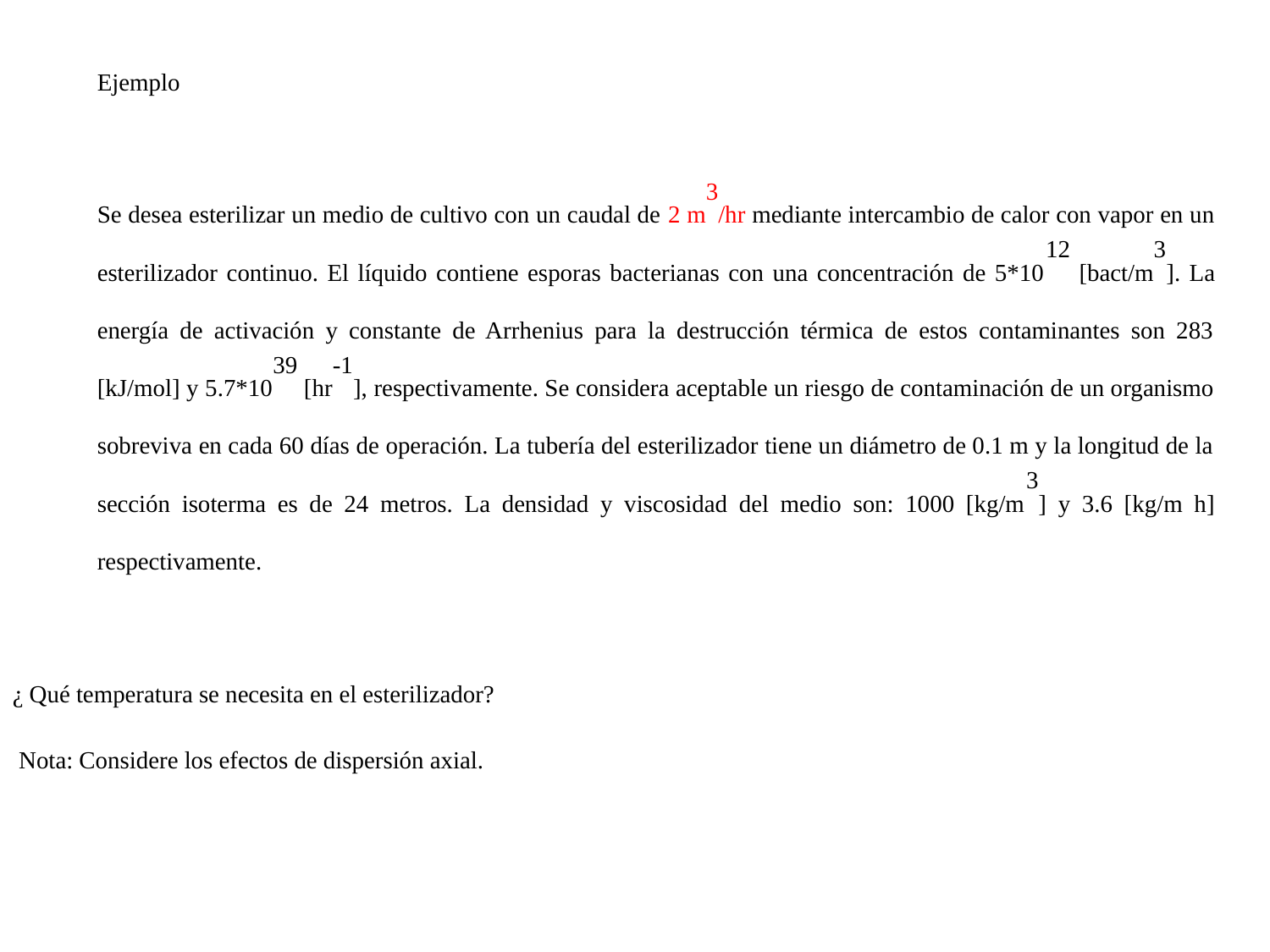

Ejemplo

	Se desea esterilizar un medio de cultivo con un caudal de 2 m3/hr mediante intercambio de calor con vapor en un esterilizador continuo. El líquido contiene esporas bacterianas con una concentración de 5*1012 [bact/m3]. La energía de activación y constante de Arrhenius para la destrucción térmica de estos contaminantes son 283 [kJ/mol] y 5.7*1039 [hr-1], respectivamente. Se considera aceptable un riesgo de contaminación de un organismo sobreviva en cada 60 días de operación. La tubería del esterilizador tiene un diámetro de 0.1 m y la longitud de la sección isoterma es de 24 metros. La densidad y viscosidad del medio son: 1000 [kg/m3] y 3.6 [kg/m h] respectivamente.

¿ Qué temperatura se necesita en el esterilizador?
 Nota: Considere los efectos de dispersión axial.